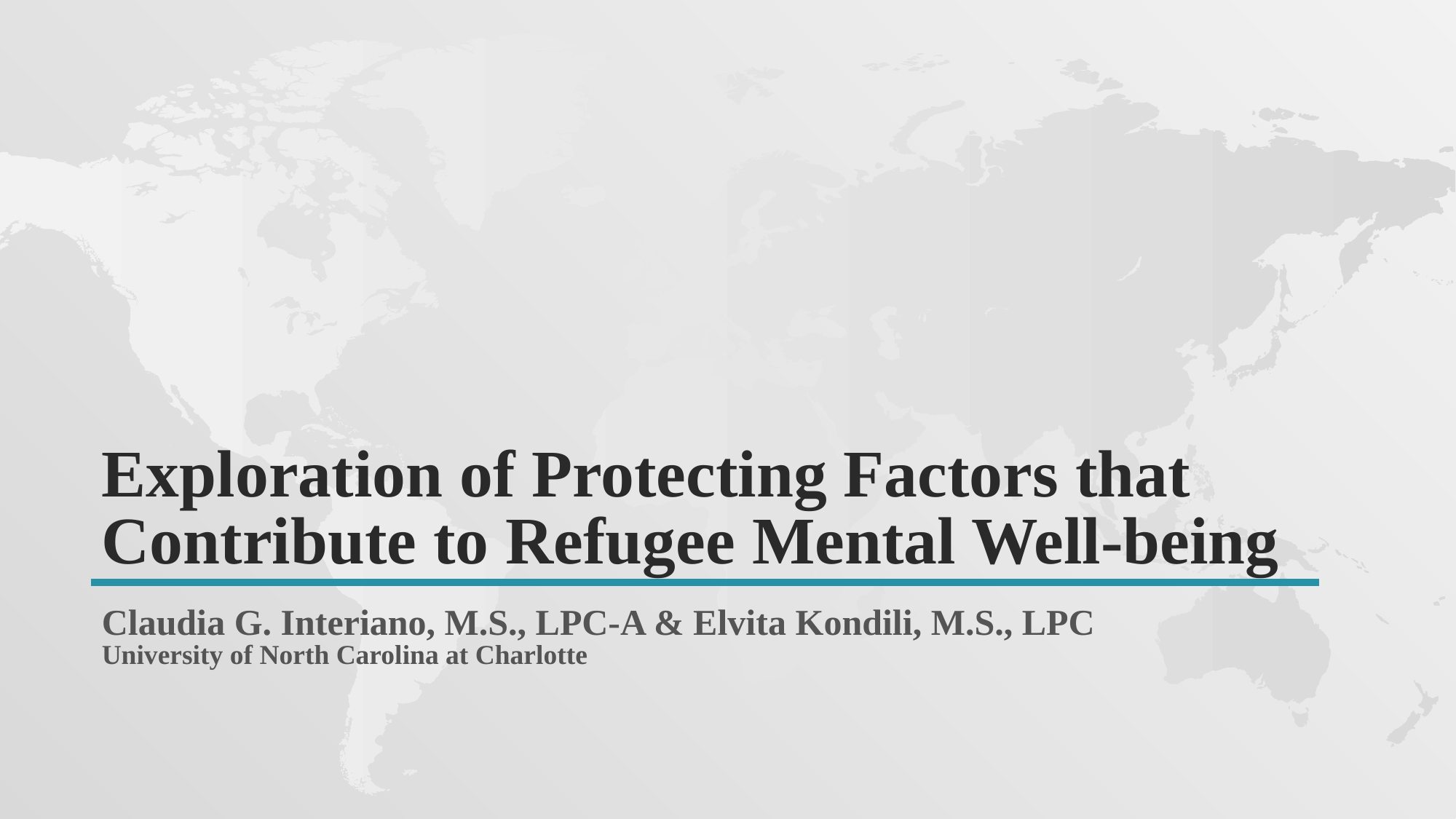

# Exploration of Protecting Factors that Contribute to Refugee Mental Well-being
Claudia G. Interiano, M.S., LPC-A & Elvita Kondili, M.S., LPC
University of North Carolina at Charlotte